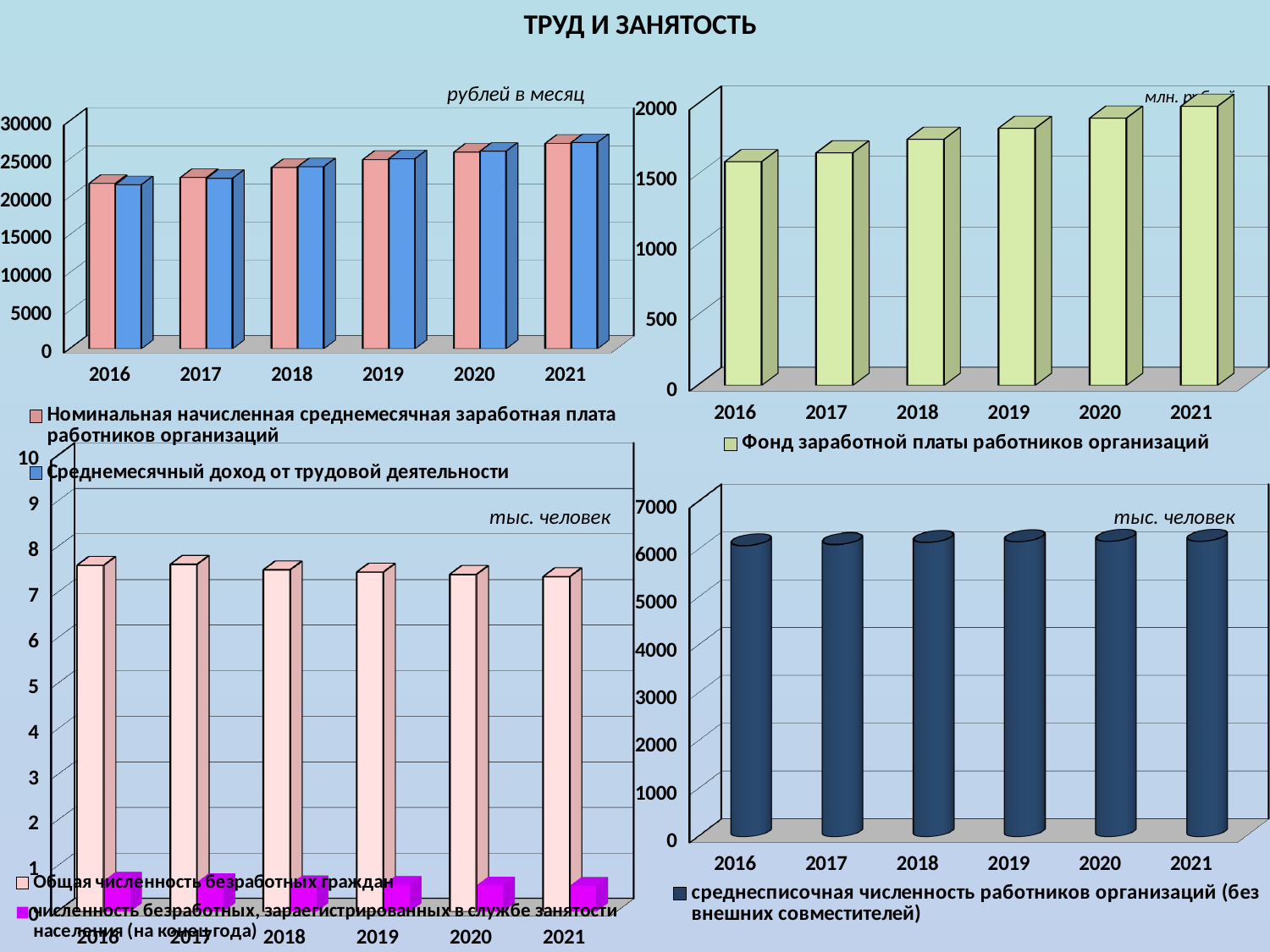

ТРУД И ЗАНЯТОСТЬ
рублей в месяц

[unsupported chart]

млн. рублей

[unsupported chart]

[unsupported chart]

[unsupported chart]

тыс. человек
тыс. человек